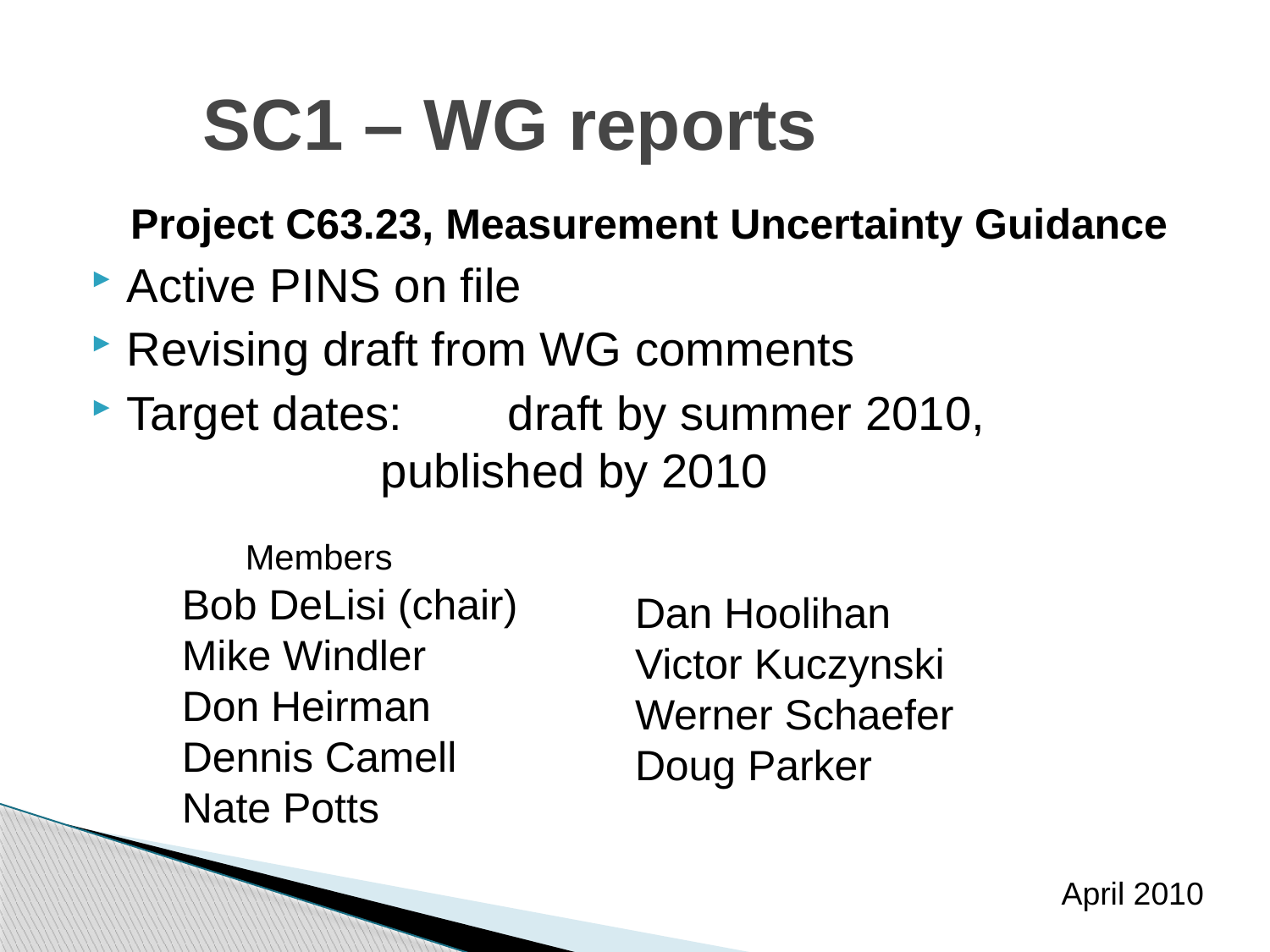

# SC1 – WG reports
Project C63.23, Measurement Uncertainty Guidance
Active PINS on file
Revising draft from WG comments
Target dates: 	draft by summer 2010, 				published by 2010

	Members
Bob DeLisi (chair)
Mike Windler
Don Heirman
Dennis Camell
Nate Potts

Dan Hoolihan
Victor Kuczynski
Werner Schaefer
Doug Parker

April 2010